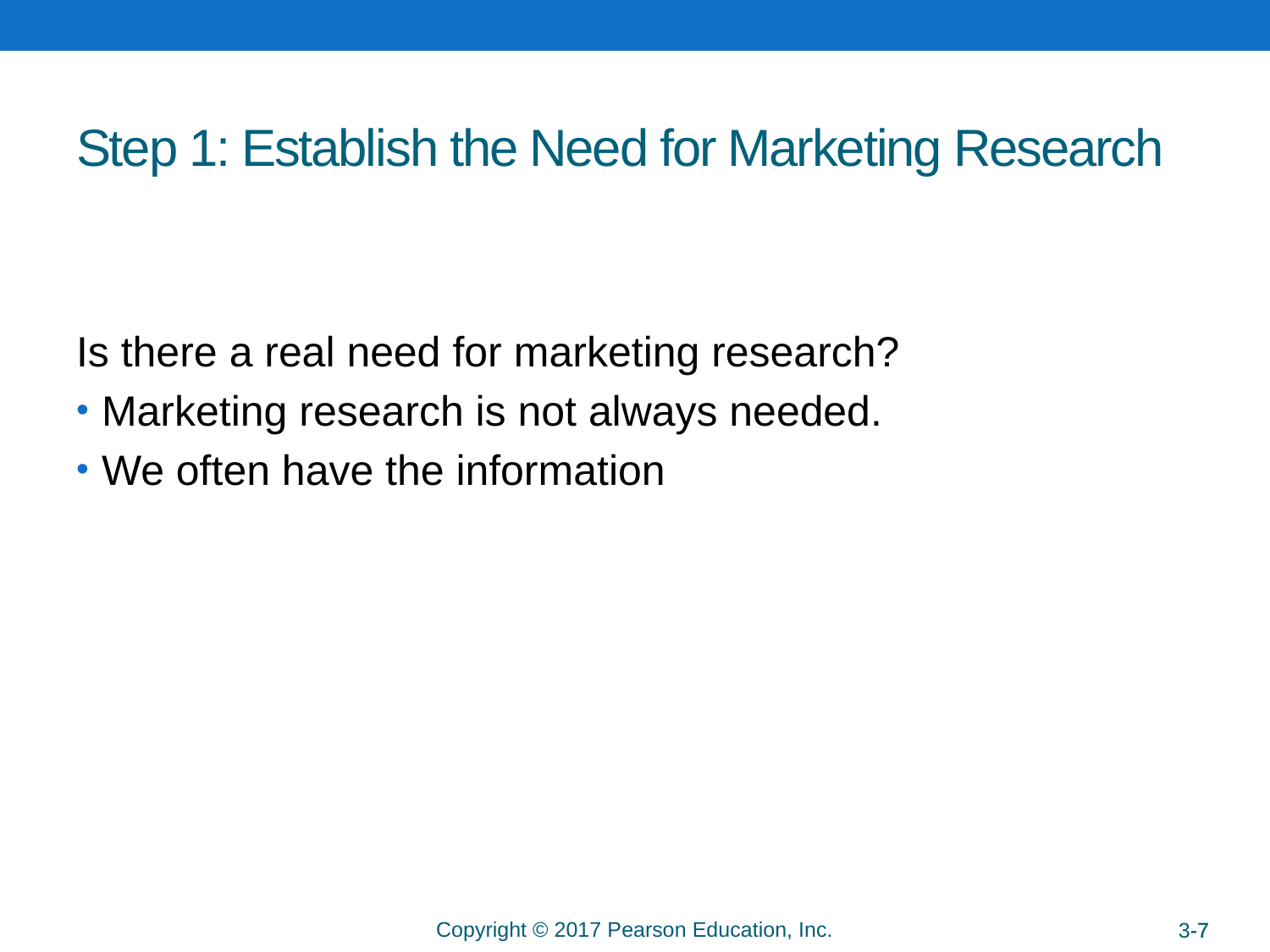

# Step 1: Establish the Need for Marketing Research
Is there a real need for marketing research?
Marketing research is not always needed.
We often have the information